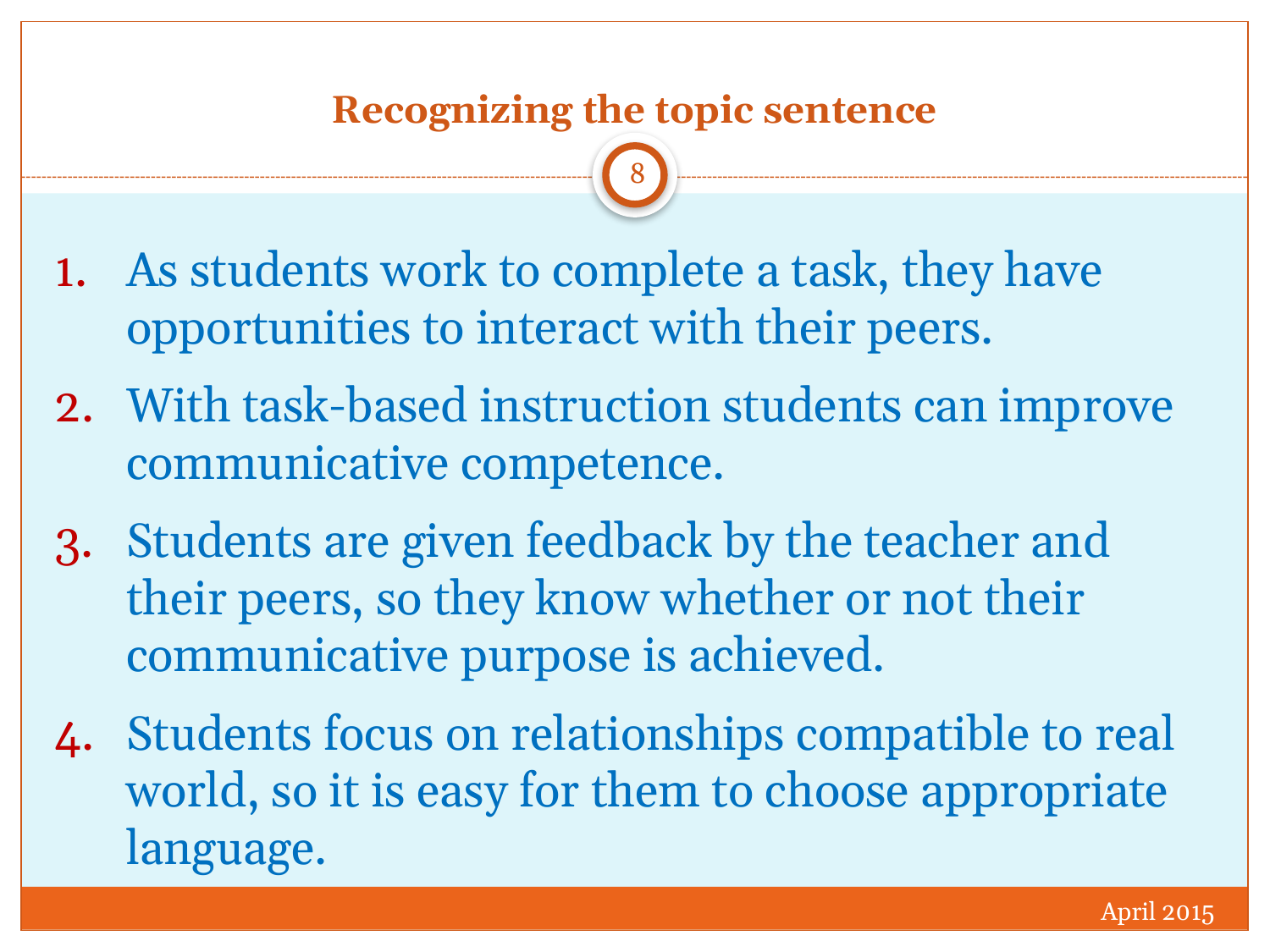

# Recognizing the topic sentence
8
As students work to complete a task, they have opportunities to interact with their peers.
With task-based instruction students can improve communicative competence.
Students are given feedback by the teacher and their peers, so they know whether or not their communicative purpose is achieved.
Students focus on relationships compatible to real world, so it is easy for them to choose appropriate language.

April 2015